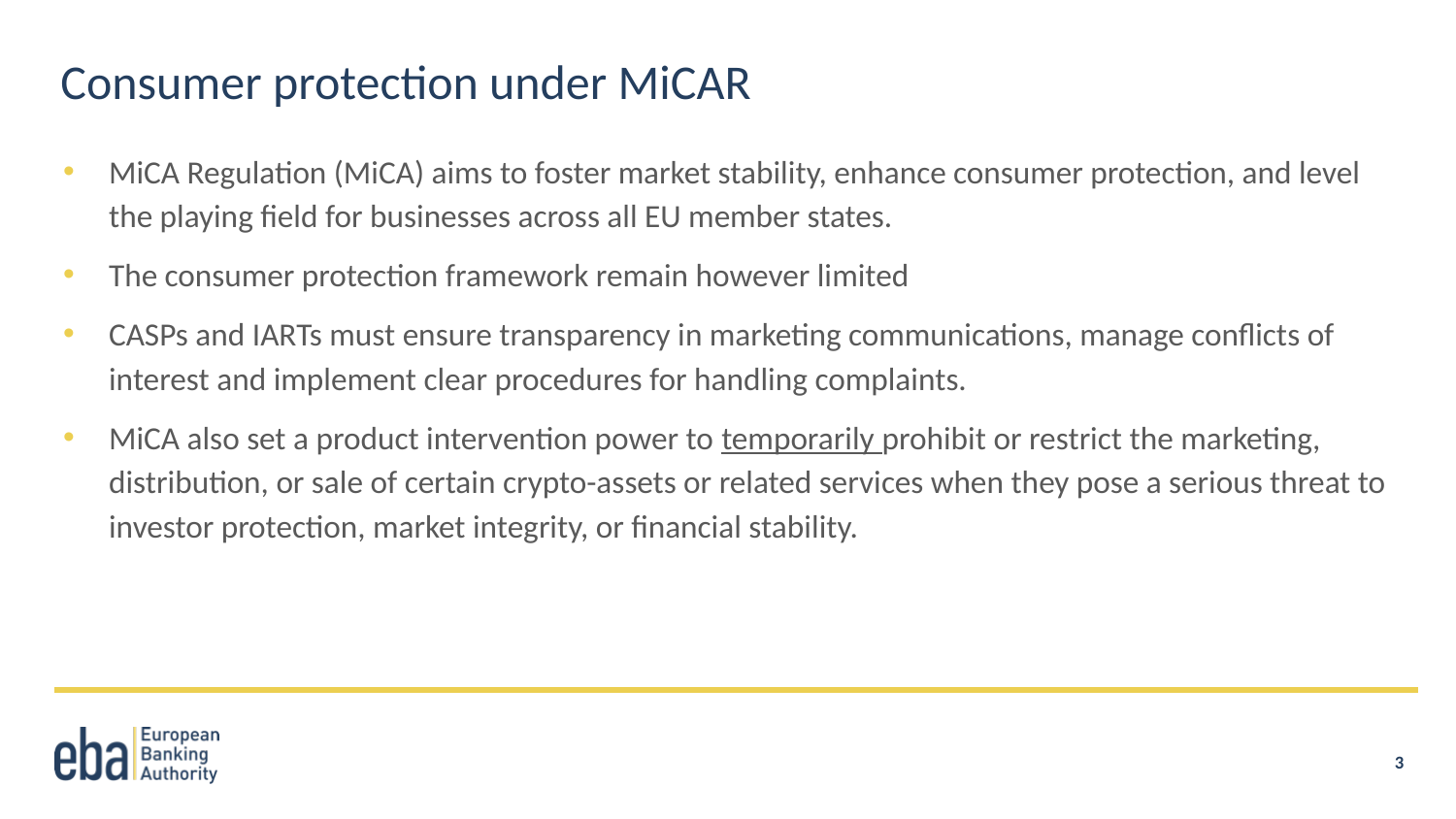

# Consumer protection under MiCAR
MiCA Regulation (MiCA) aims to foster market stability, enhance consumer protection, and level the playing field for businesses across all EU member states.
The consumer protection framework remain however limited
CASPs and IARTs must ensure transparency in marketing communications, manage conflicts of interest and implement clear procedures for handling complaints.
MiCA also set a product intervention power to temporarily prohibit or restrict the marketing, distribution, or sale of certain crypto-assets or related services when they pose a serious threat to investor protection, market integrity, or financial stability.

3